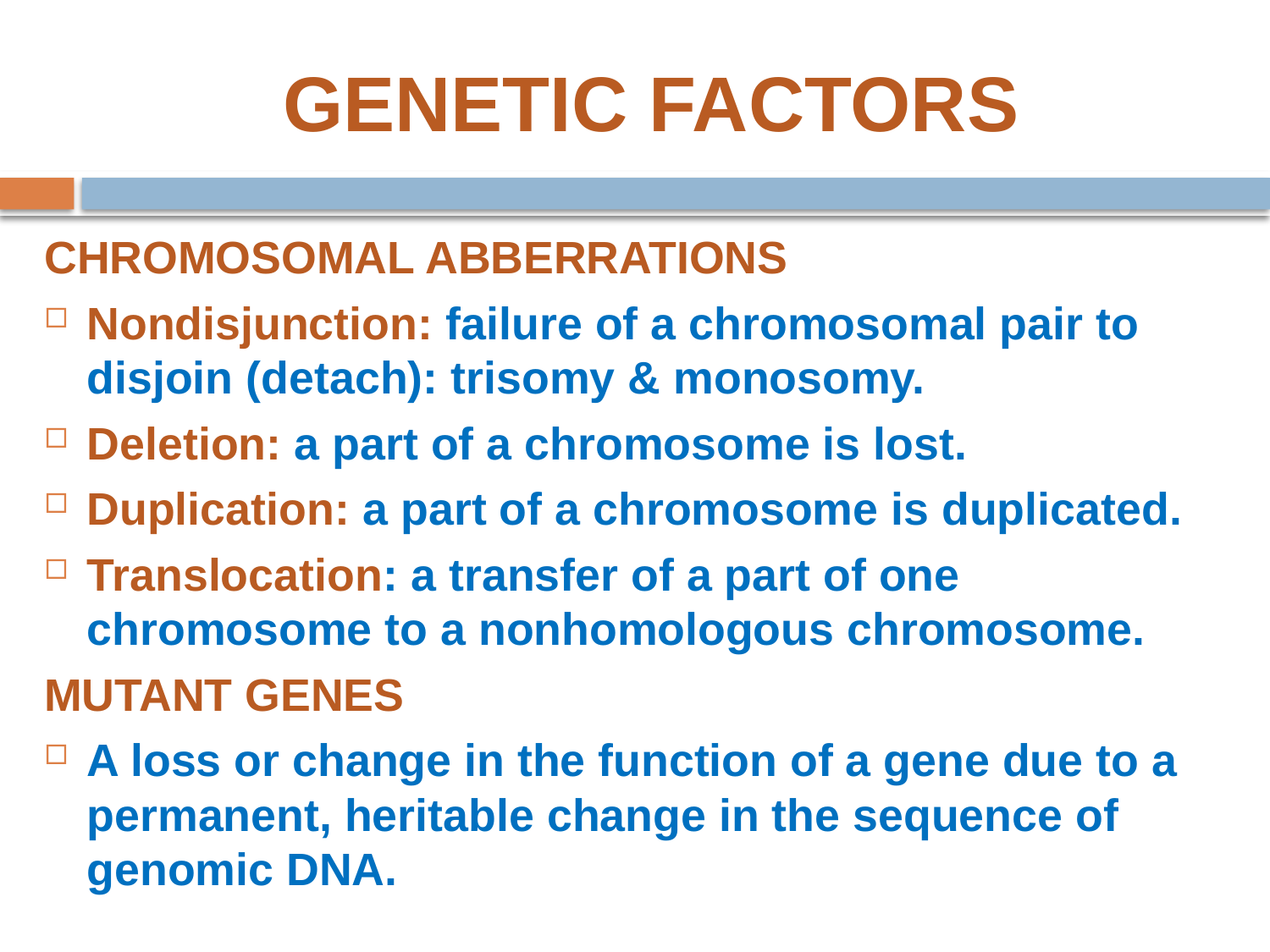

# GENETIC FACTORS
CHROMOSOMAL ABBERRATIONS
Nondisjunction: failure of a chromosomal pair to disjoin (detach): trisomy & monosomy.
Deletion: a part of a chromosome is lost.
Duplication: a part of a chromosome is duplicated.
Translocation: a transfer of a part of one chromosome to a nonhomologous chromosome.
MUTANT GENES
A loss or change in the function of a gene due to a permanent, heritable change in the sequence of genomic DNA.